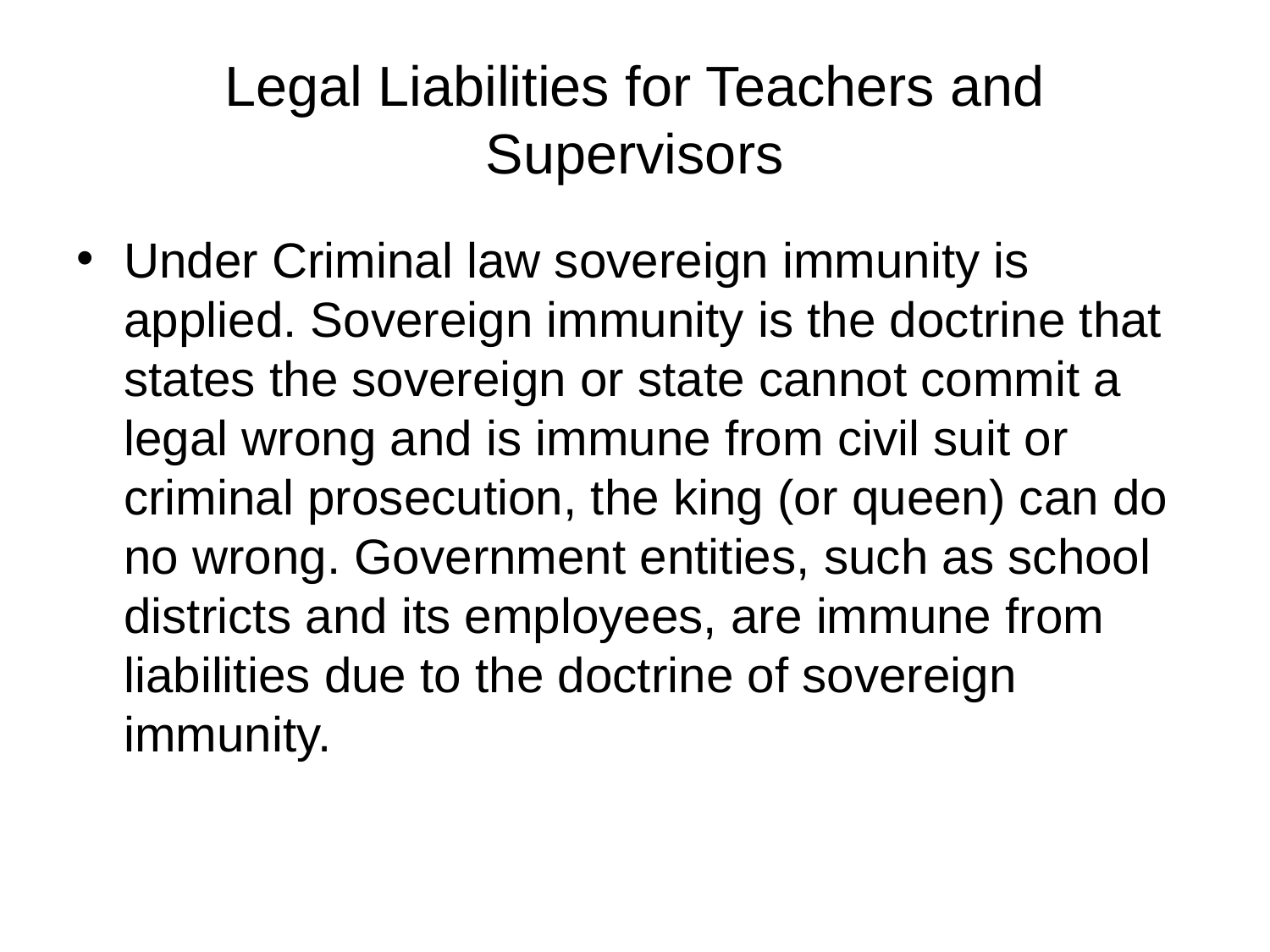

# Legal Liabilities for Teachers and Supervisors
Under Criminal law sovereign immunity is applied. Sovereign immunity is the doctrine that states the sovereign or state cannot commit a legal wrong and is immune from civil suit or criminal prosecution, the king (or queen) can do no wrong. Government entities, such as school districts and its employees, are immune from liabilities due to the doctrine of sovereign immunity.